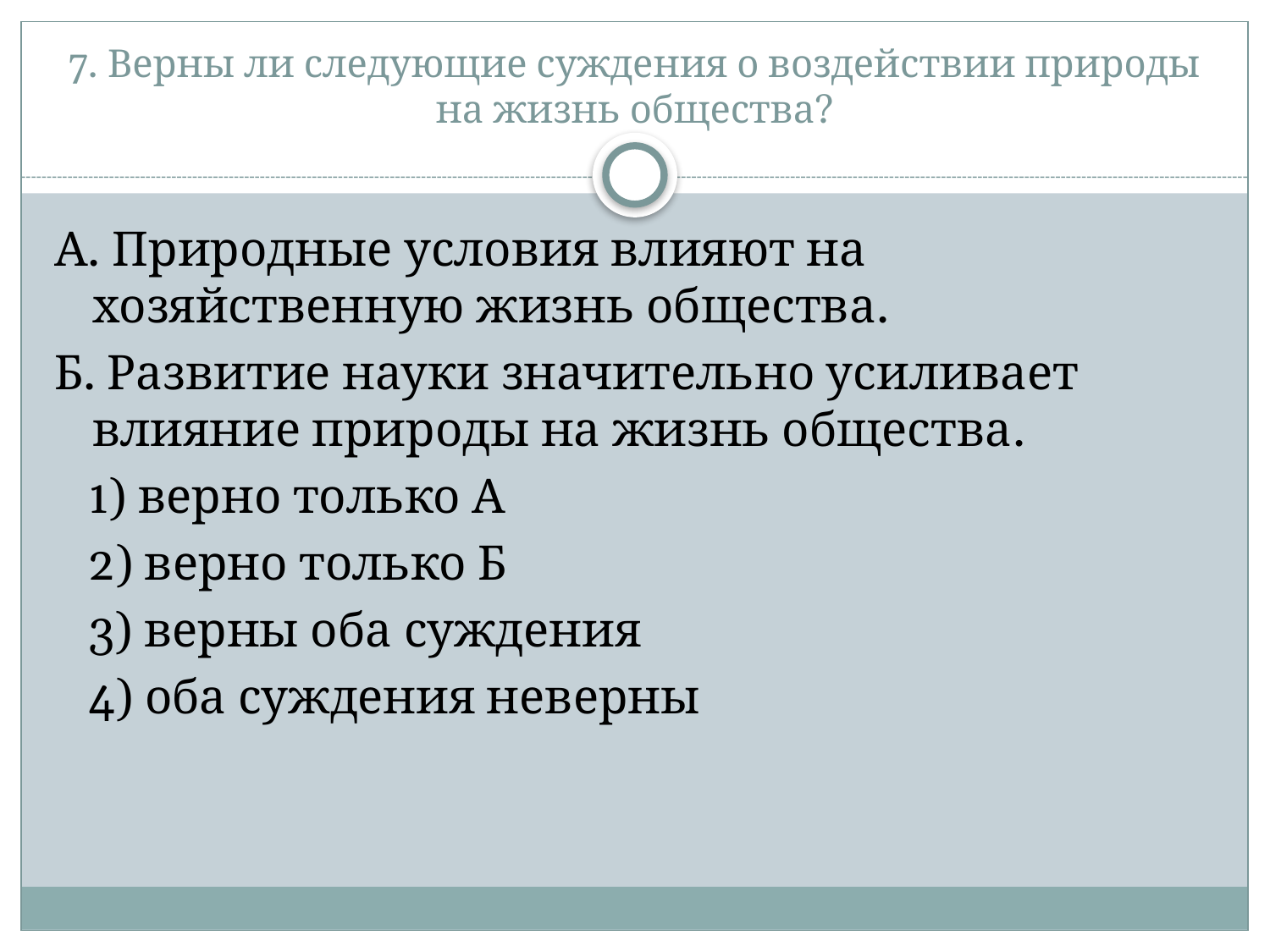

# 7. Верны ли следующие суждения о воздействии природы на жизнь общества?
А. Природные условия влияют на хозяйственную жизнь общества.
Б. Развитие науки значительно усиливает влияние природы на жизнь общества.
   1) верно только А
   2) верно только Б
   3) верны оба суждения
   4) оба суждения неверны